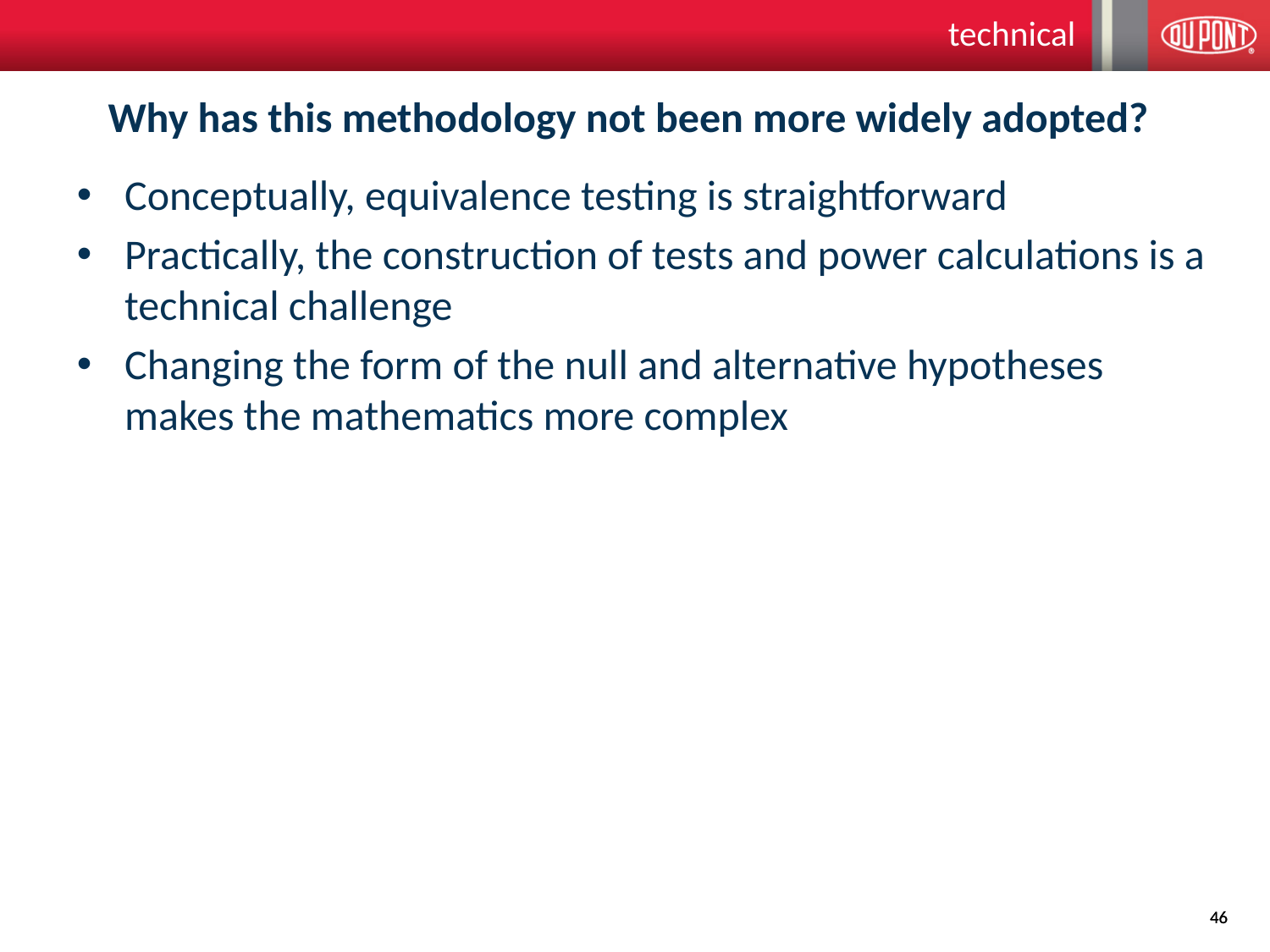

technical
# Why has this methodology not been more widely adopted?
Conceptually, equivalence testing is straightforward
Practically, the construction of tests and power calculations is a technical challenge
Changing the form of the null and alternative hypotheses makes the mathematics more complex